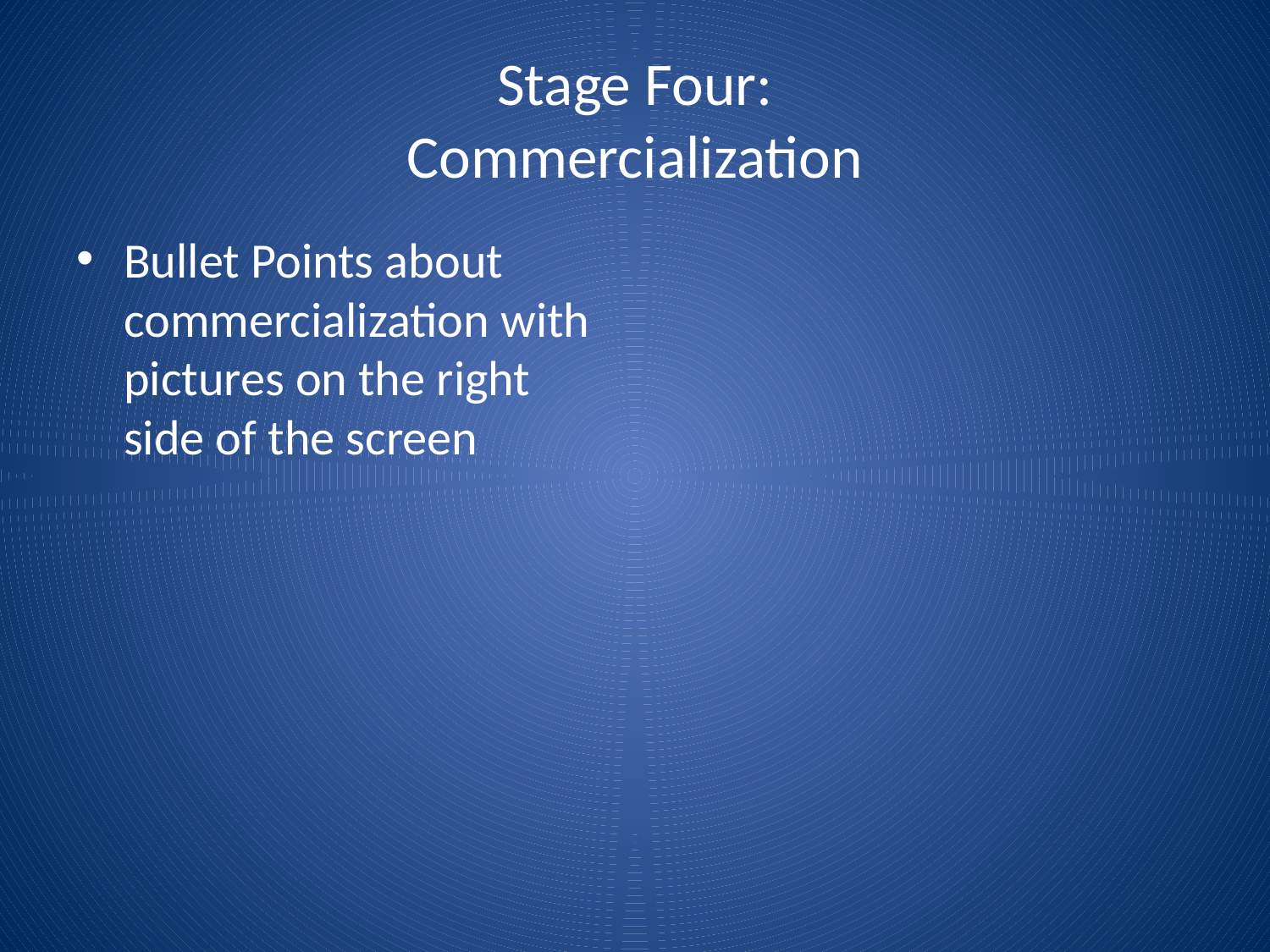

# Stage Four: Commercialization
Bullet Points about commercialization with pictures on the right side of the screen